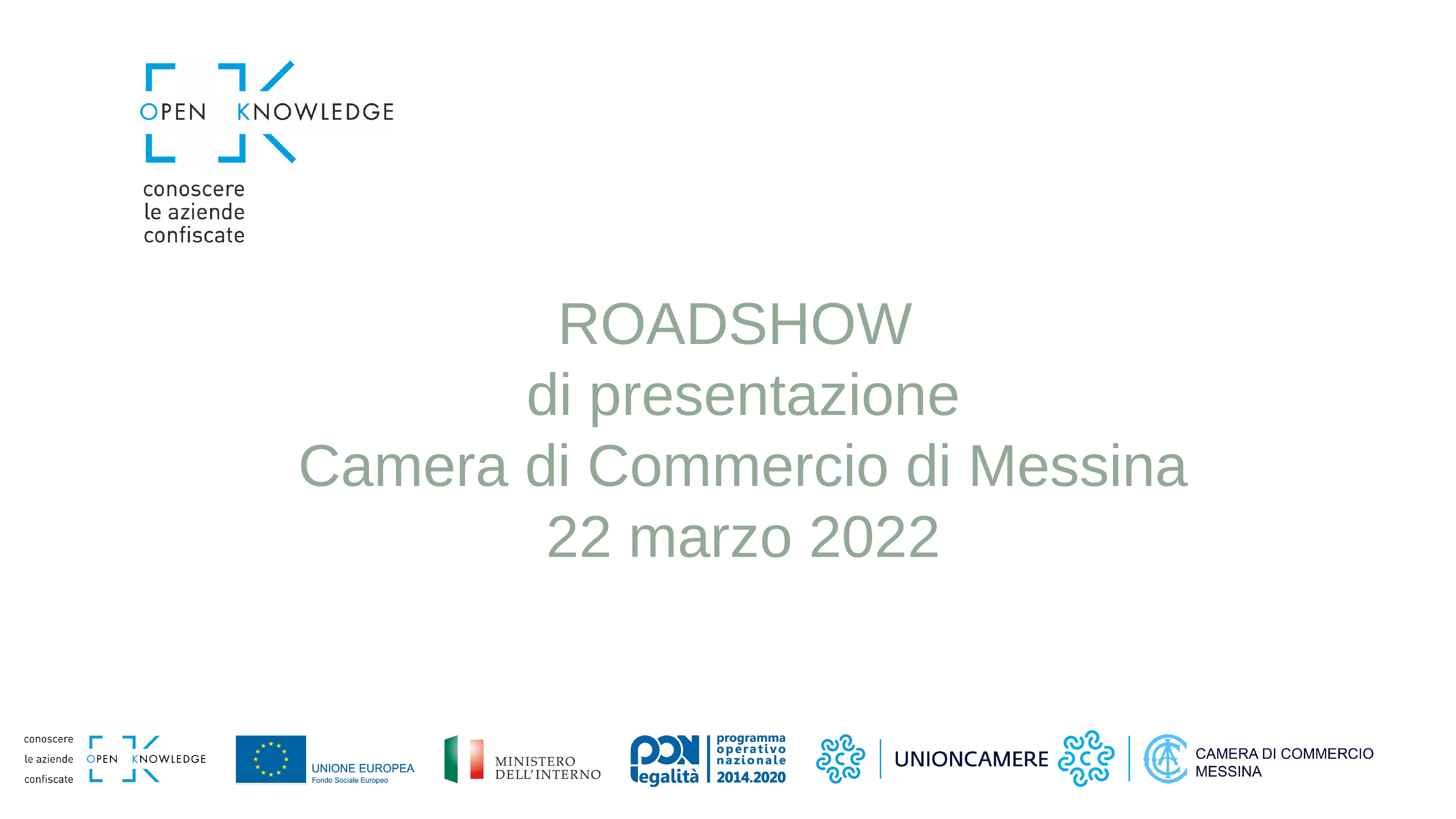

ROADSHOW
di presentazione
Camera di Commercio di Messina
22 marzo 2022